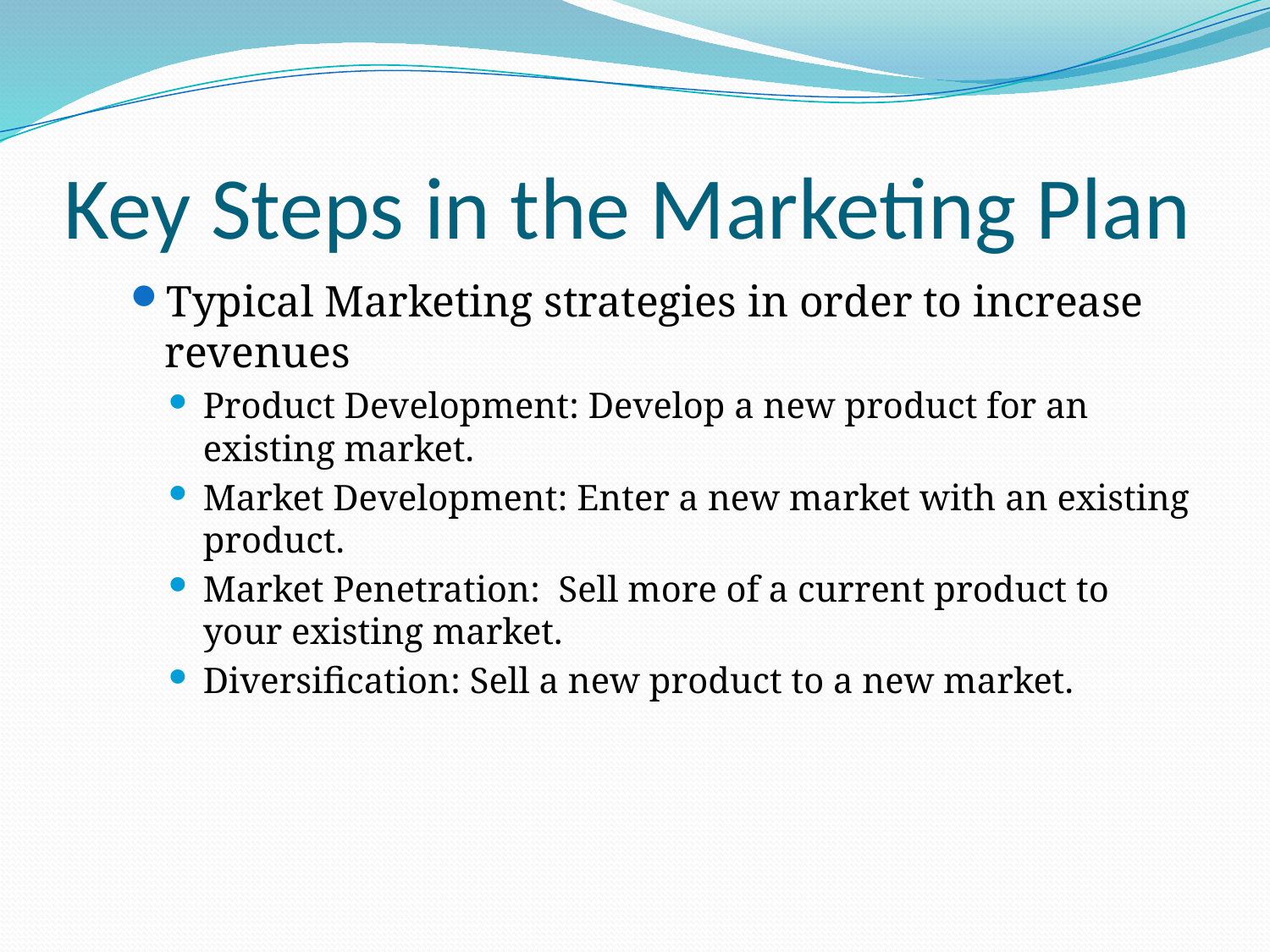

# Key Steps in the Marketing Plan
Typical Marketing strategies in order to increase revenues
Product Development: Develop a new product for an existing market.
Market Development: Enter a new market with an existing product.
Market Penetration:  Sell more of a current product to your existing market.
Diversification: Sell a new product to a new market.